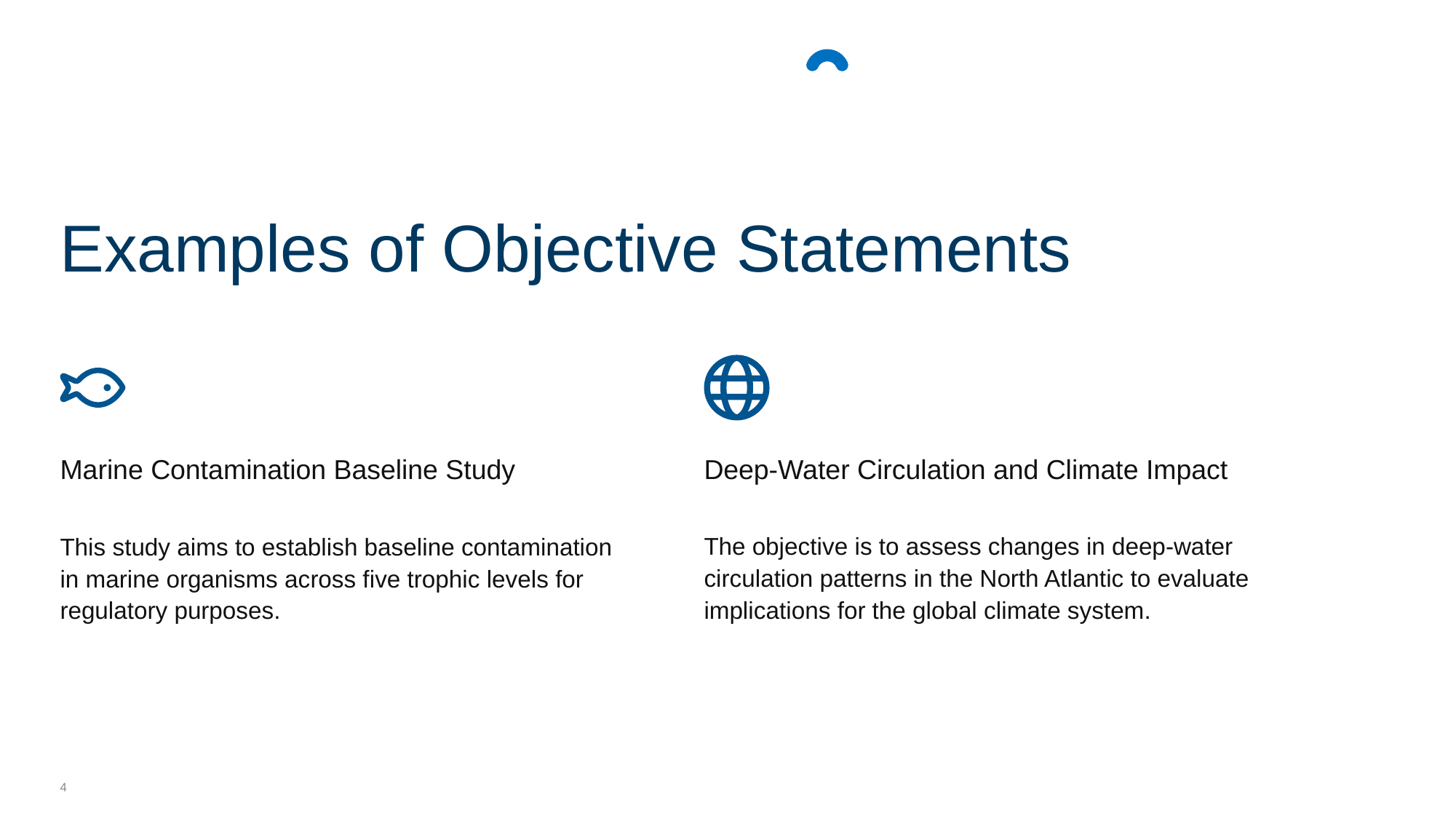

Examples of Objective Statements

Deep-Water Circulation and Climate Impact
Marine Contamination Baseline Study
The objective is to assess changes in deep-water circulation patterns in the North Atlantic to evaluate implications for the global climate system.
This study aims to establish baseline contamination in marine organisms across five trophic levels for regulatory purposes.
4